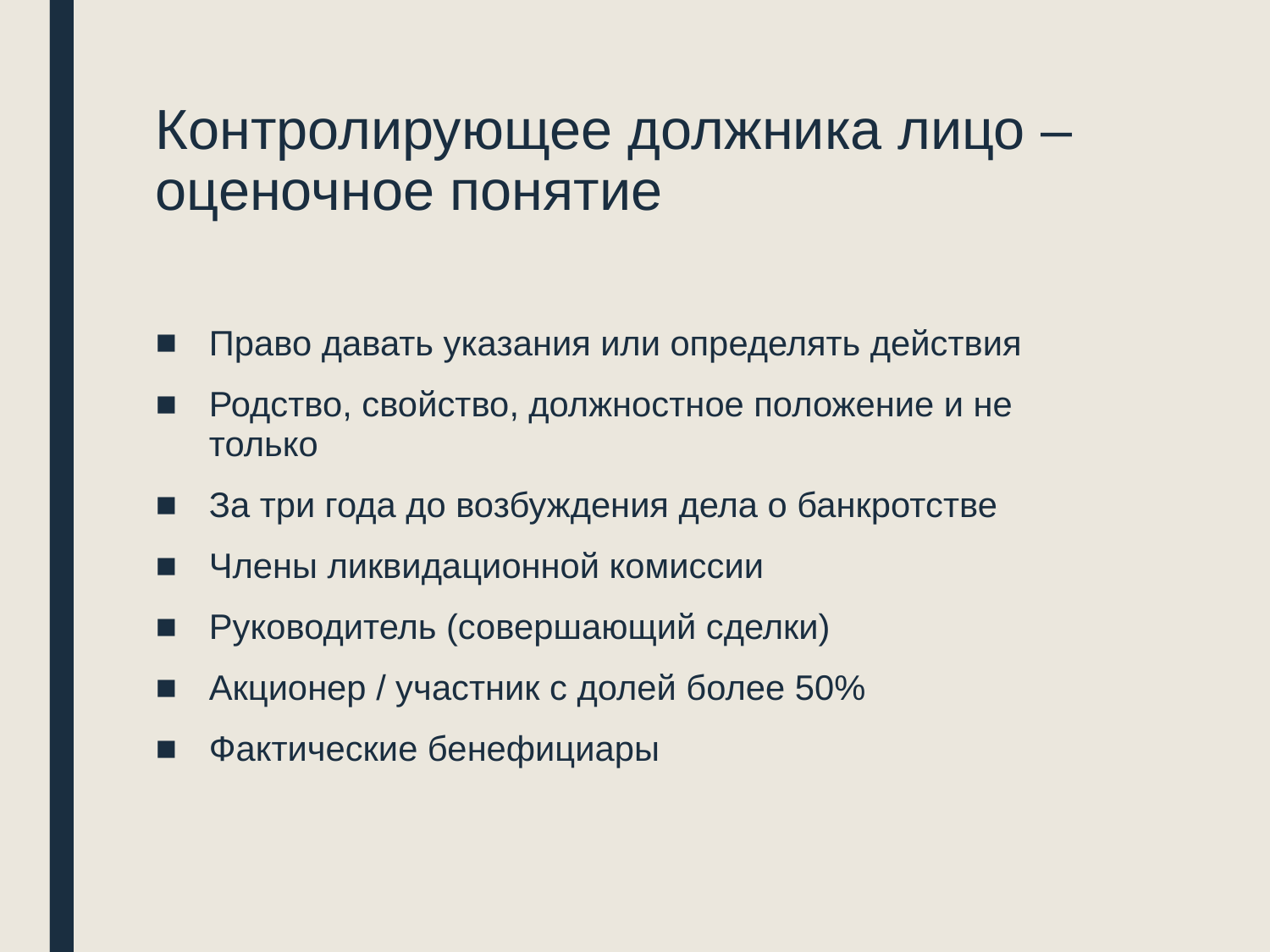

# Контролирующее должника лицо – оценочное понятие
Право давать указания или определять действия
Родство, свойство, должностное положение и не только
За три года до возбуждения дела о банкротстве
Члены ликвидационной комиссии
Руководитель (совершающий сделки)
Акционер / участник с долей более 50%
Фактические бенефициары